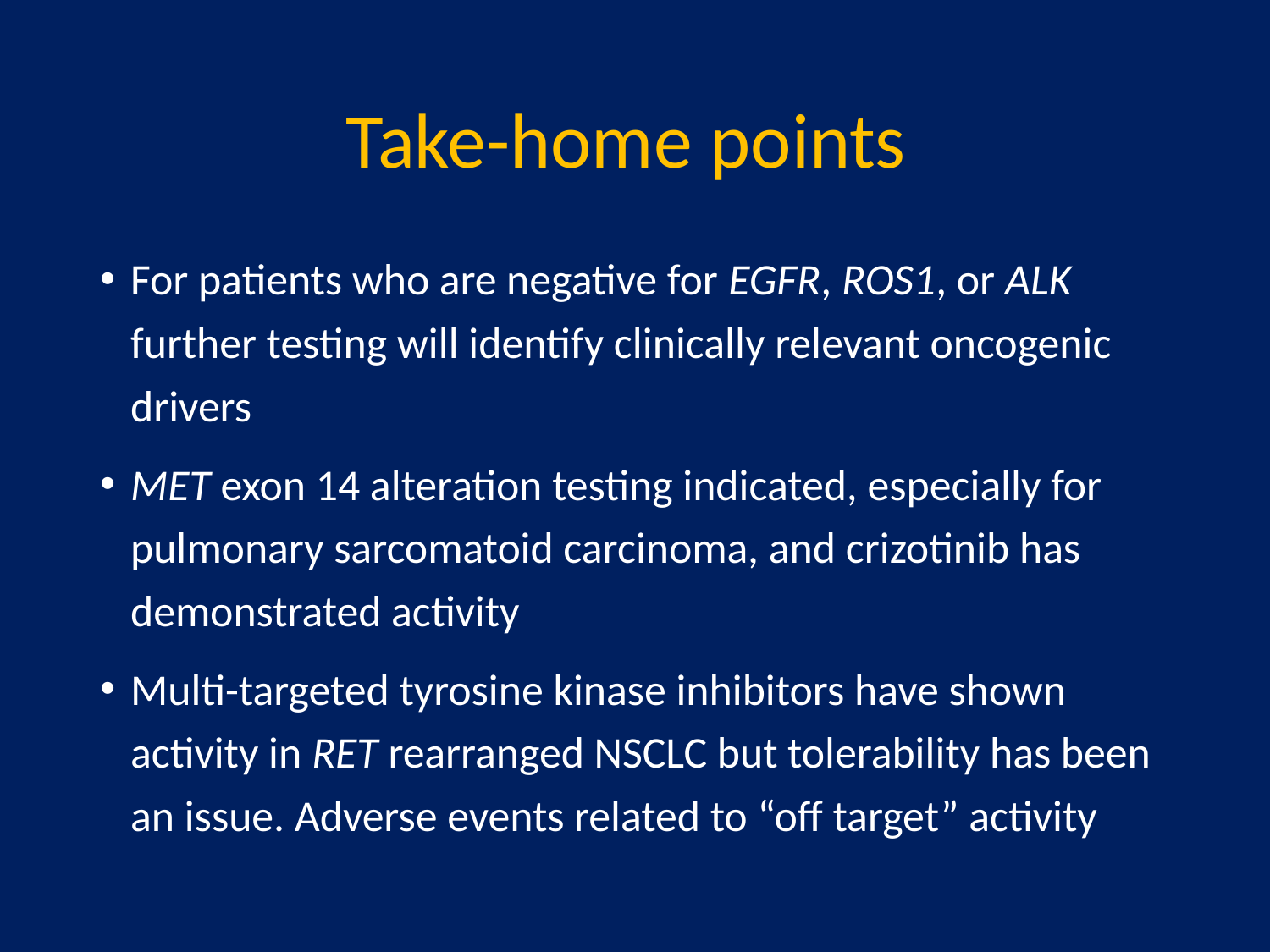

# Take-home points
For patients who are negative for EGFR, ROS1, or ALK further testing will identify clinically relevant oncogenic drivers
MET exon 14 alteration testing indicated, especially for pulmonary sarcomatoid carcinoma, and crizotinib has demonstrated activity
Multi-targeted tyrosine kinase inhibitors have shown activity in RET rearranged NSCLC but tolerability has been an issue. Adverse events related to “off target” activity